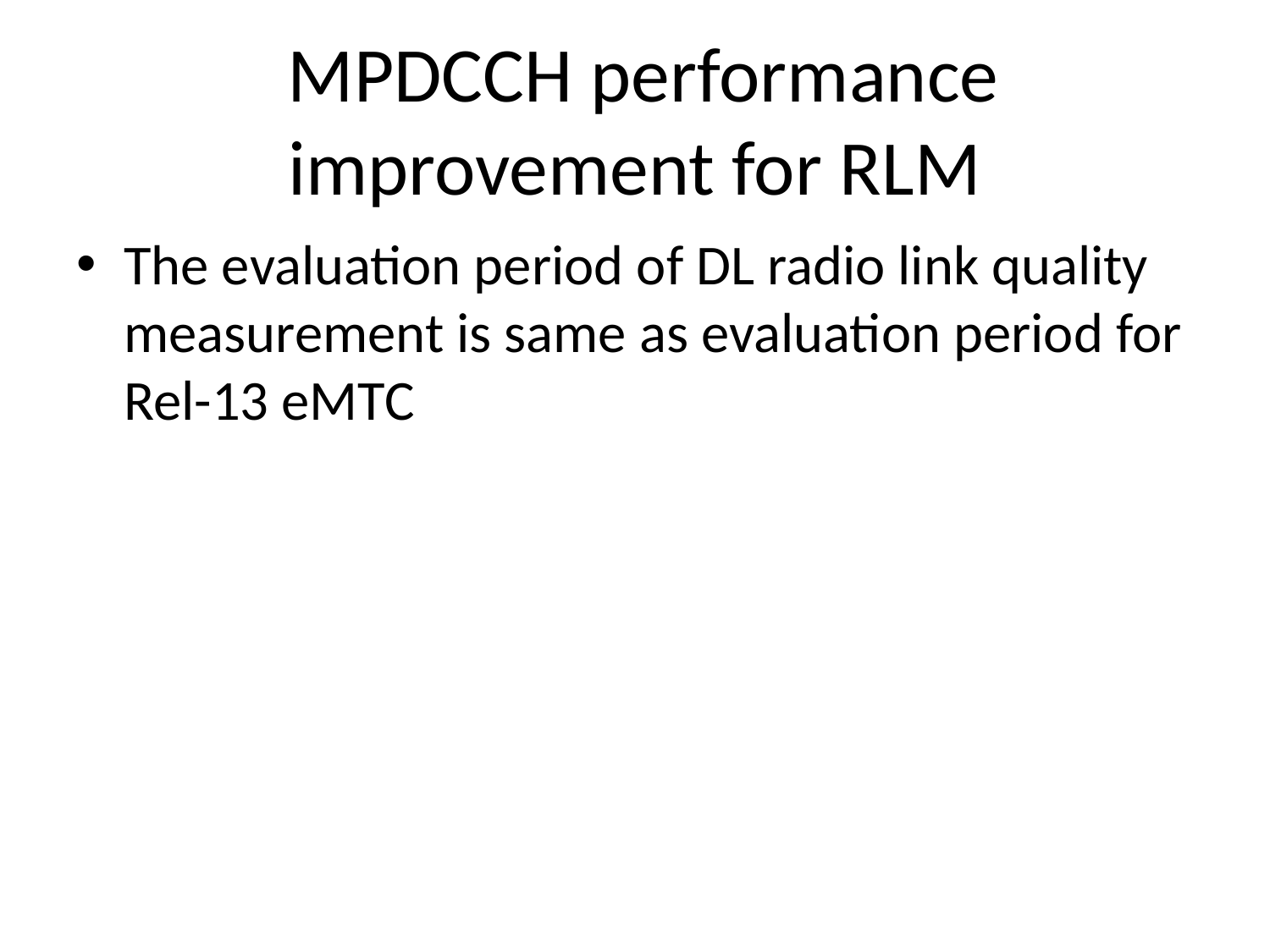

# MPDCCH performance improvement for RLM
The evaluation period of DL radio link quality measurement is same as evaluation period for Rel-13 eMTC